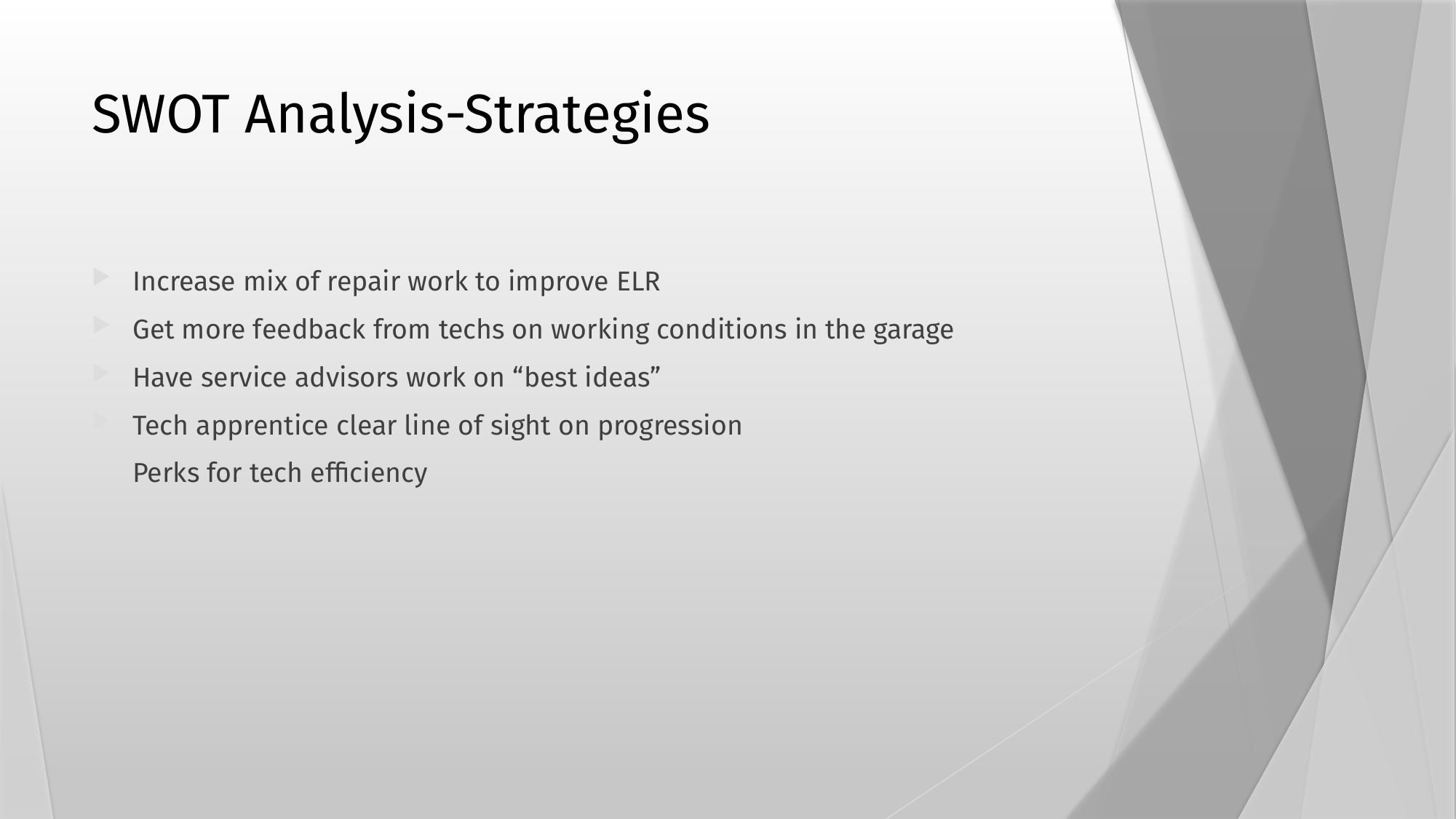

# SWOT Analysis-Strategies
Increase mix of repair work to improve ELR
Get more feedback from techs on working conditions in the garage
Have service advisors work on “best ideas”
Tech apprentice clear line of sight on progression
Perks for tech efficiency